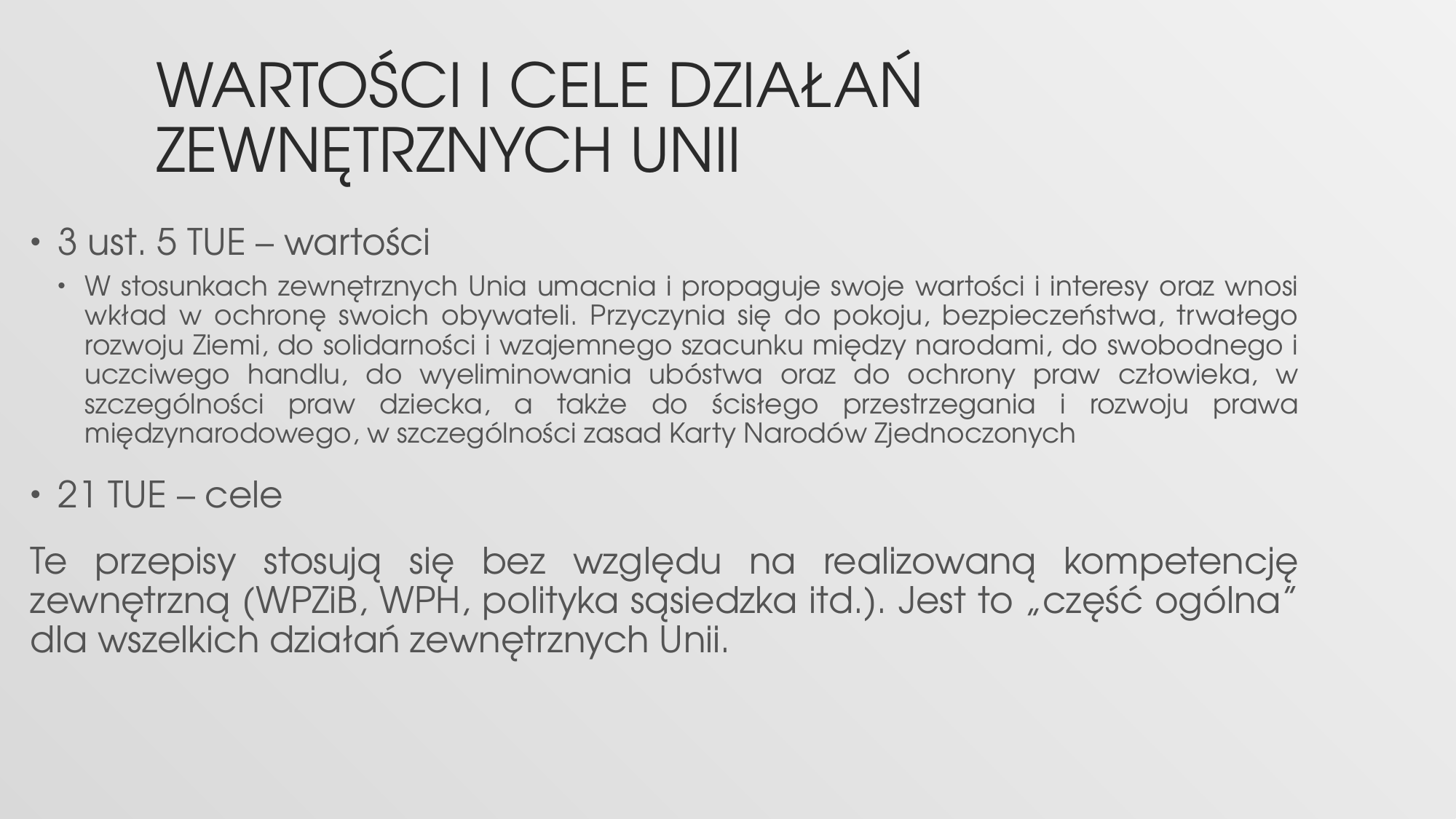

# Wartości i Cele działań zewnętrznych Unii
3 ust. 5 TUE – wartości
W stosunkach zewnętrznych Unia umacnia i propaguje swoje wartości i interesy oraz wnosi wkład w ochronę swoich obywateli. Przyczynia się do pokoju, bezpieczeństwa, trwałego rozwoju Ziemi, do solidarności i wzajemnego szacunku między narodami, do swobodnego i uczciwego handlu, do wyeliminowania ubóstwa oraz do ochrony praw człowieka, w szczególności praw dziecka, a także do ścisłego przestrzegania i rozwoju prawa międzynarodowego, w szczególności zasad Karty Narodów Zjednoczonych
21 TUE – cele
Te przepisy stosują się bez względu na realizowaną kompetencję zewnętrzną (WPZiB, WPH, polityka sąsiedzka itd.). Jest to „część ogólna” dla wszelkich działań zewnętrznych Unii.